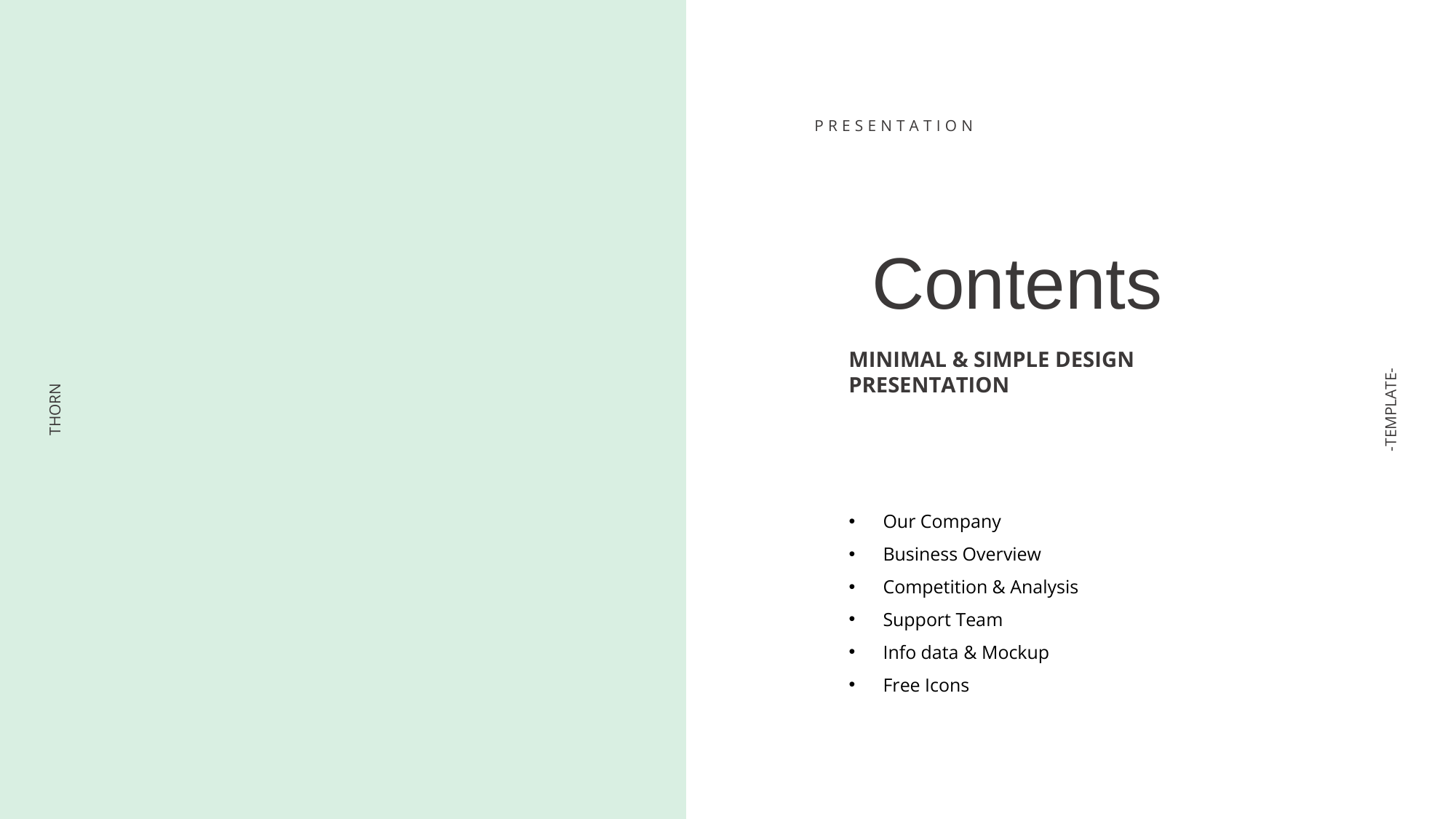

PRESENTATION

Contents
MINIMAL & SIMPLE DESIGN
PRESENTATION
-TEMPLATE-
THORN
Our Company
Business Overview
Competition & Analysis
Support Team
Info data & Mockup
Free Icons